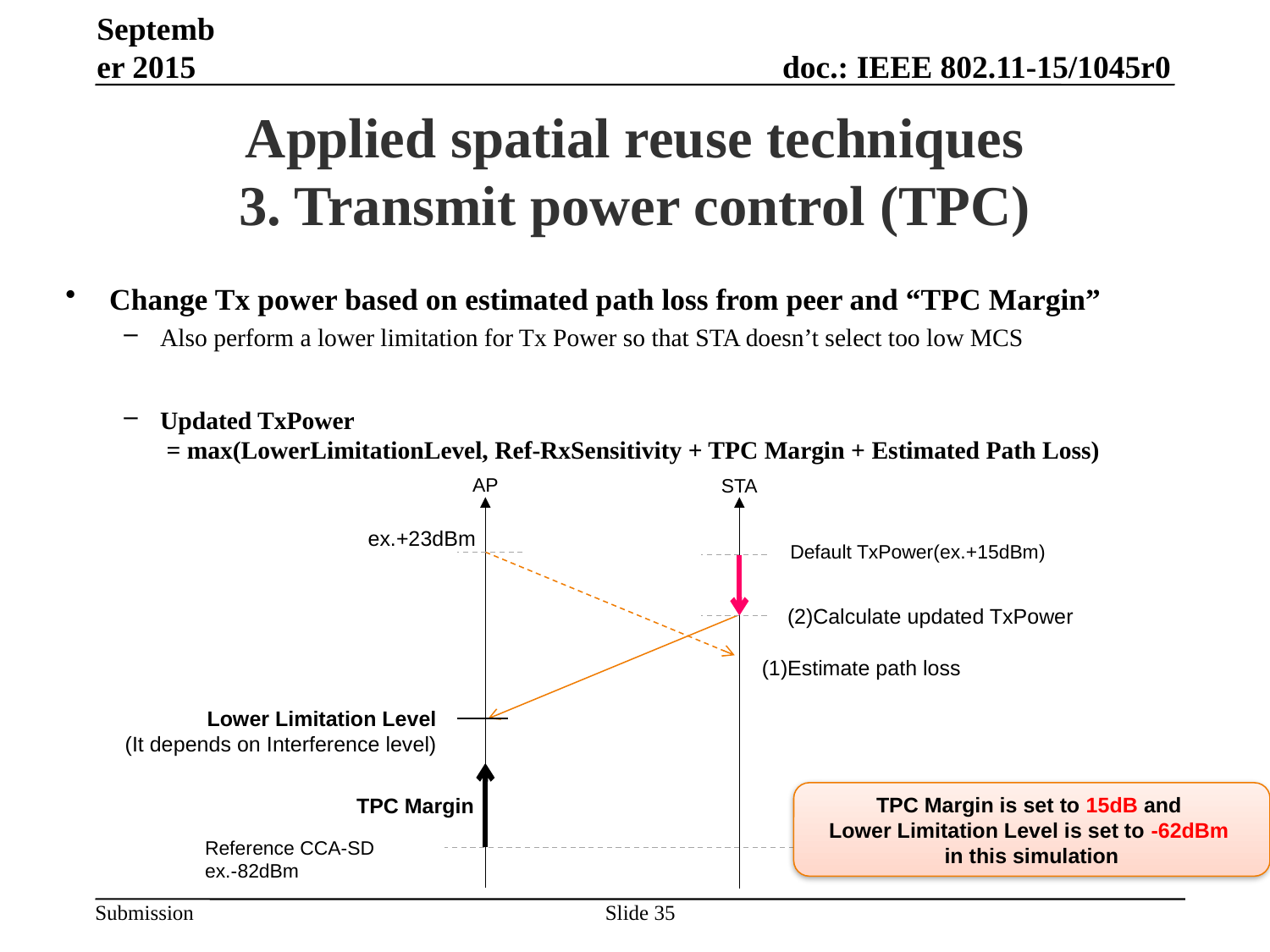

September 2015
# Applied spatial reuse techniques 3. Transmit power control (TPC)
Change Tx power based on estimated path loss from peer and “TPC Margin”
Also perform a lower limitation for Tx Power so that STA doesn’t select too low MCS

Updated TxPower
 = max(LowerLimitationLevel, Ref-RxSensitivity + TPC Margin + Estimated Path Loss)
AP
STA
ex.+23dBm
Default TxPower(ex.+15dBm)
(2)Calculate updated TxPower
(1)Estimate path loss
Lower Limitation Level
(It depends on Interference level)
TPC Margin is set to 15dB and
Lower Limitation Level is set to -62dBm
in this simulation
TPC Margin
Reference CCA-SD
ex.-82dBm
Slide 35
Takeshi Itagaki, Sony Corporation